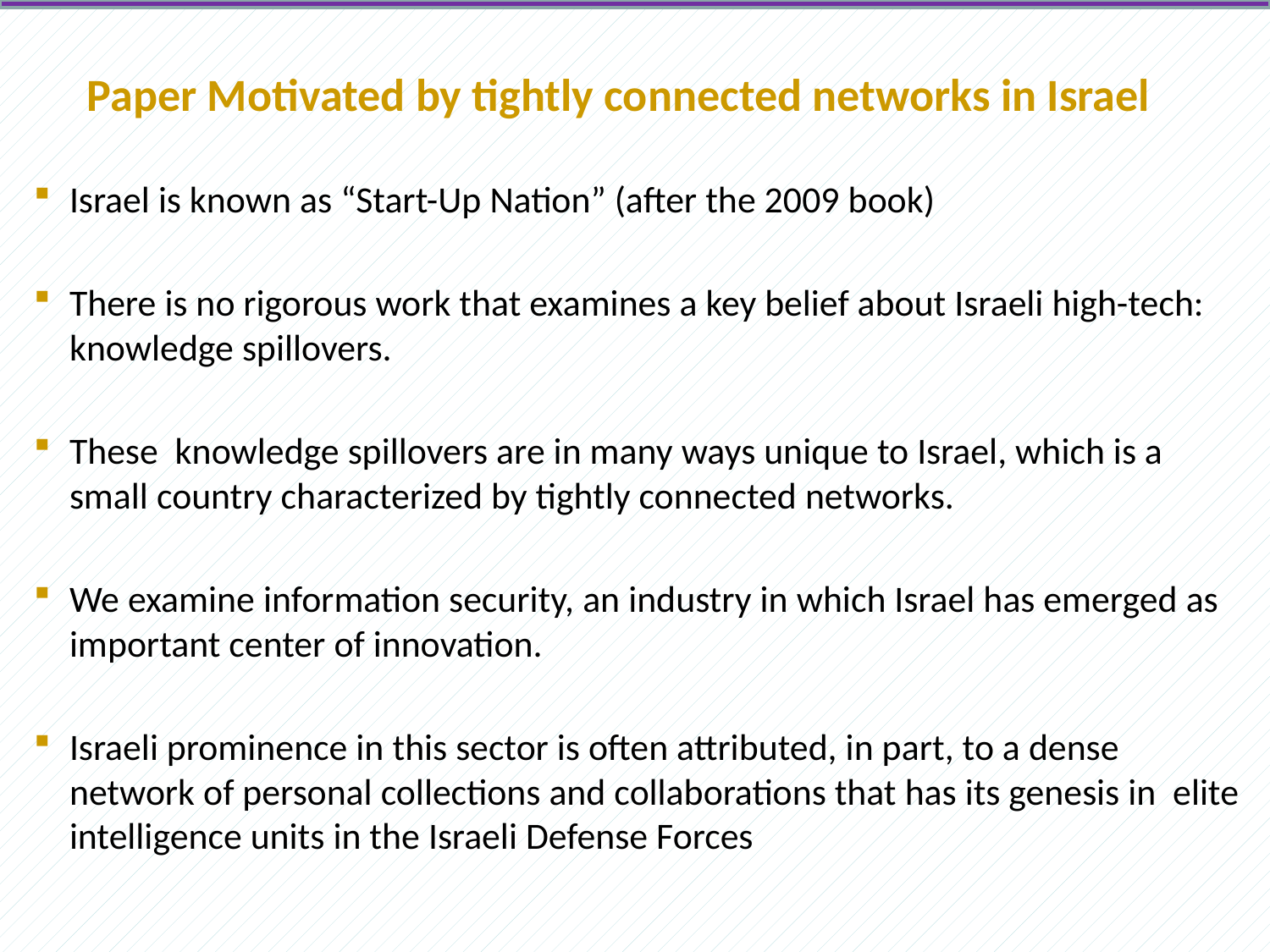

# Paper Motivated by tightly connected networks in Israel
Israel is known as “Start-Up Nation” (after the 2009 book)

There is no rigorous work that examines a key belief about Israeli high-tech: knowledge spillovers.

These  knowledge spillovers are in many ways unique to Israel, which is a small country characterized by tightly connected networks.

We examine information security, an industry in which Israel has emerged as important center of innovation.

Israeli prominence in this sector is often attributed, in part, to a dense network of personal collections and collaborations that has its genesis in  elite intelligence units in the Israeli Defense Forces